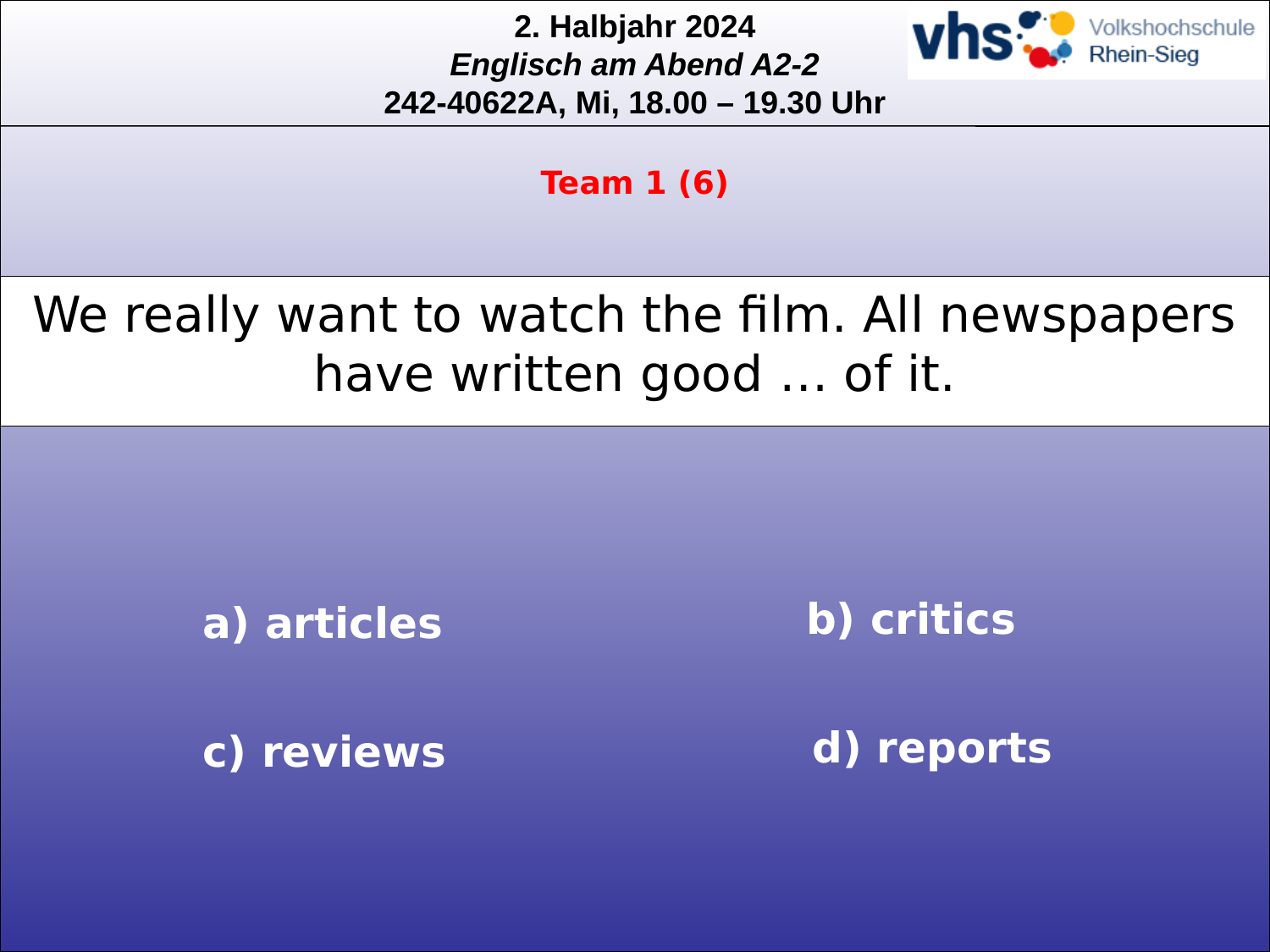

Team 1 (6)
# We really want to watch the film. All newspapers have written good … of it.
b) critics
a) articles
d) reports
c) reviews